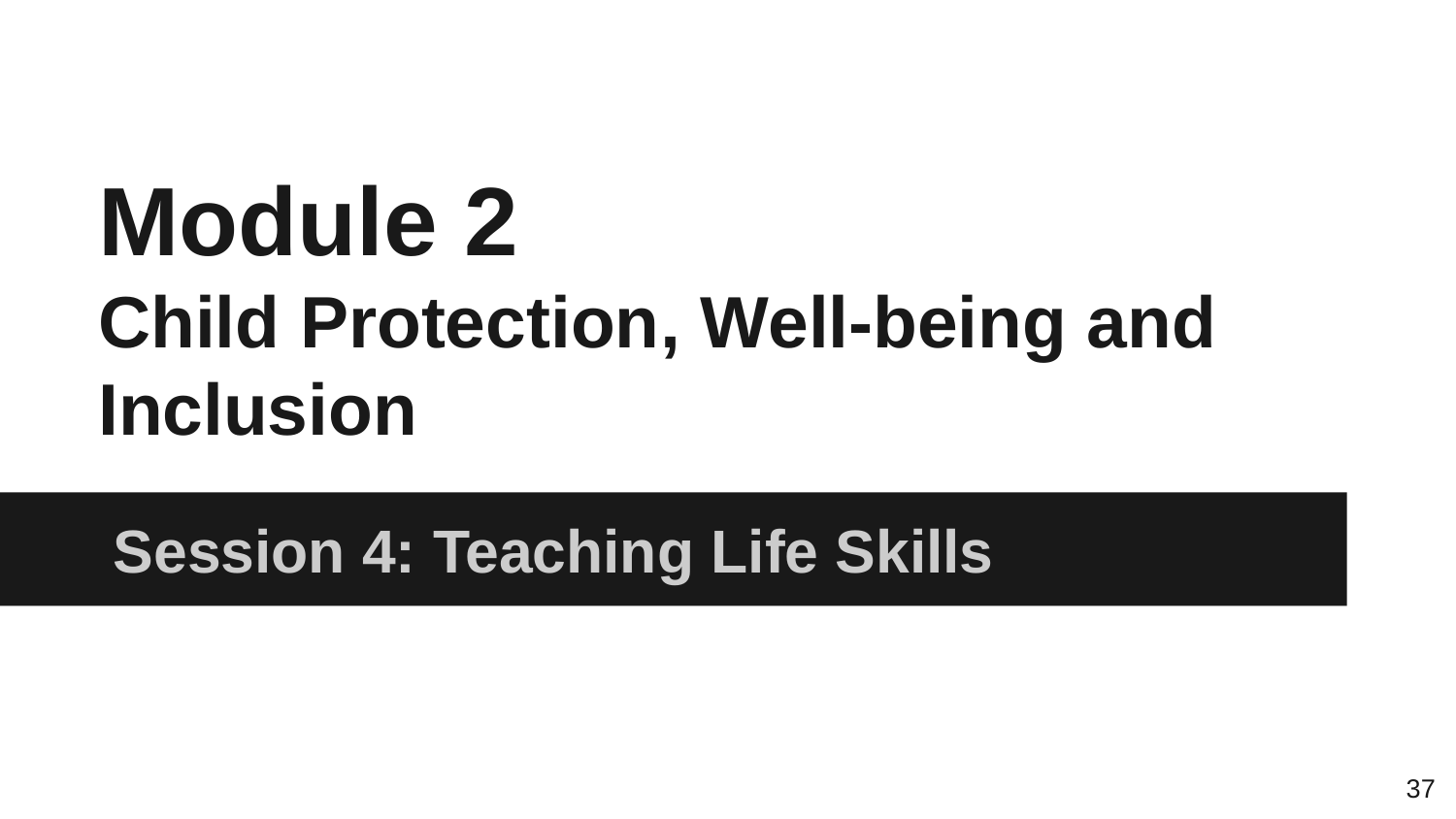

# Module 2
Child Protection, Well-being and Inclusion
Session 4: Teaching Life Skills
37